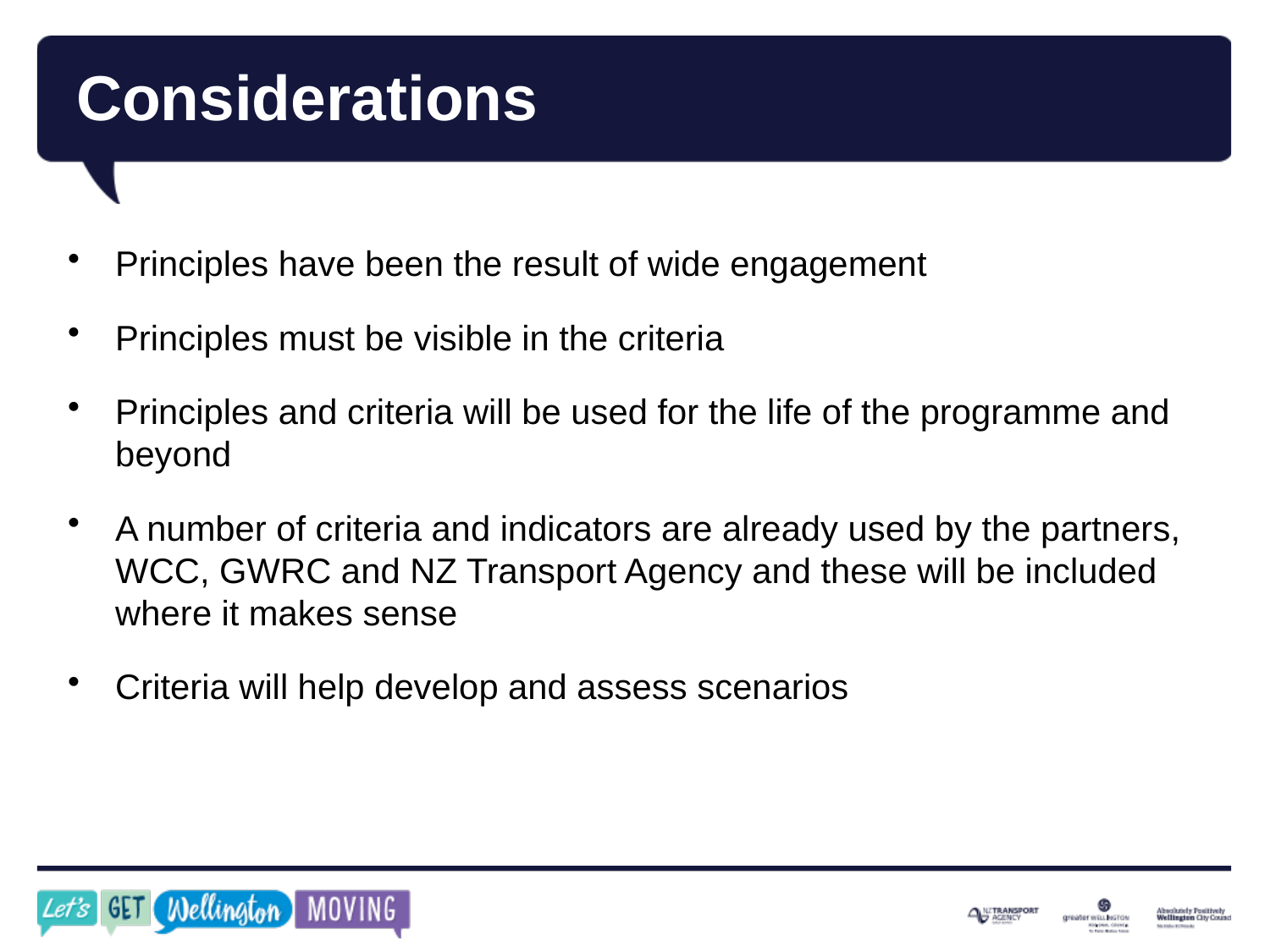

# Considerations
Principles have been the result of wide engagement
Principles must be visible in the criteria
Principles and criteria will be used for the life of the programme and beyond
A number of criteria and indicators are already used by the partners, WCC, GWRC and NZ Transport Agency and these will be included where it makes sense
Criteria will help develop and assess scenarios